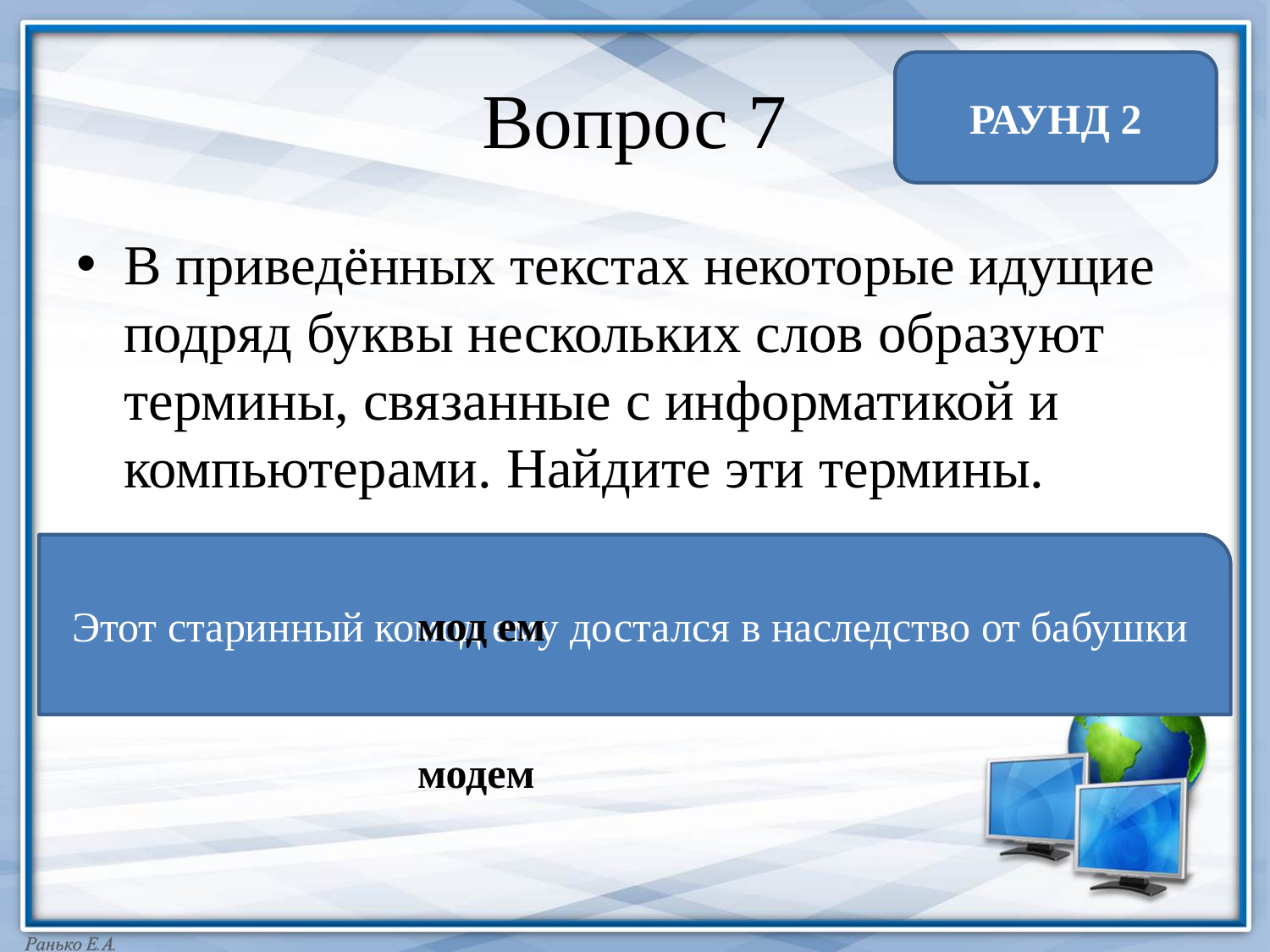

# Вопрос 7
РАУНД 2
В приведённых текстах некоторые идущие подряд буквы нескольких слов образуют термины, связанные с информатикой и компьютерами. Найдите эти термины.

Этот старинный комод ему достался в наследство от бабушки
мод ем
модем